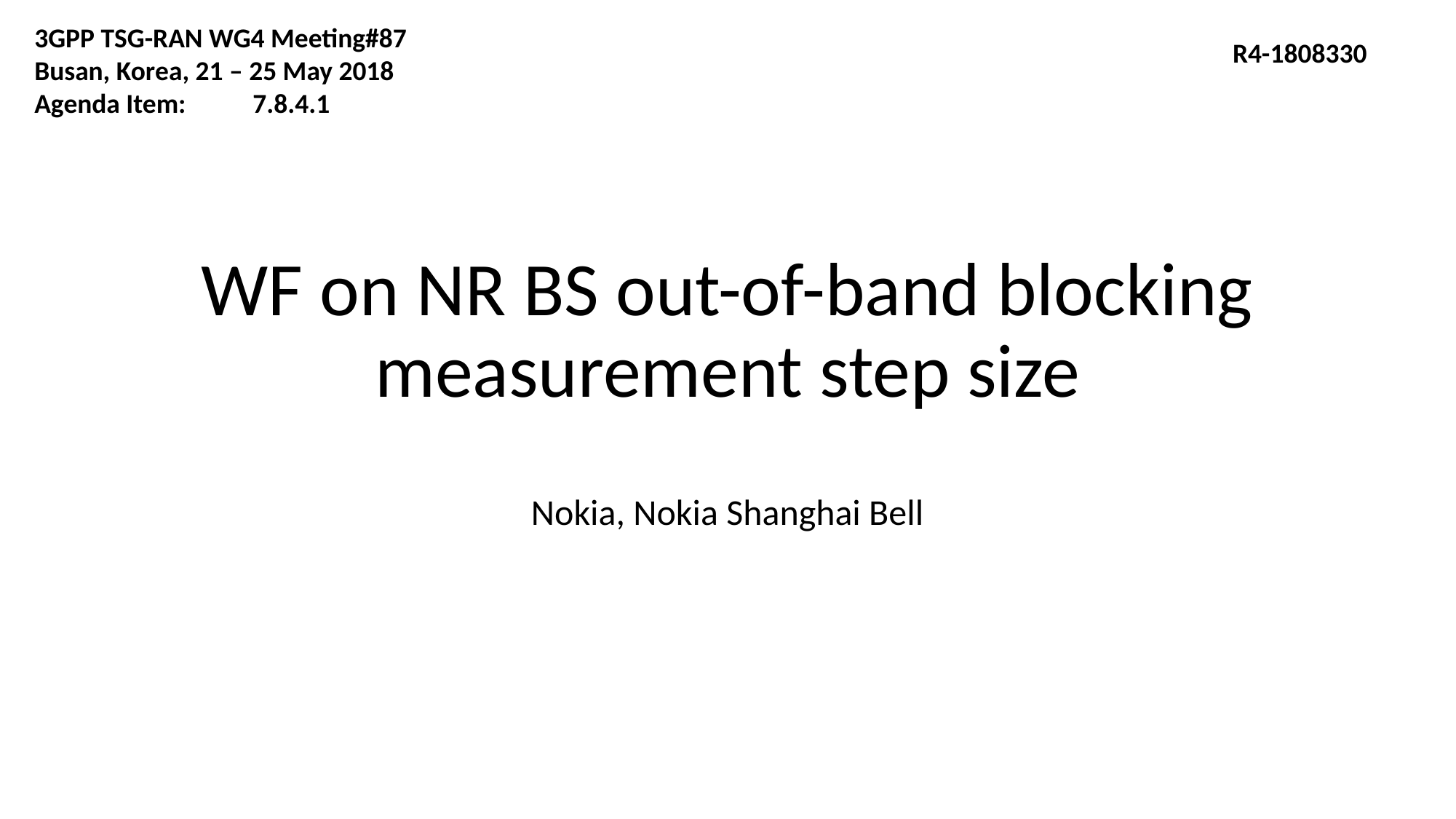

3GPP TSG-RAN WG4 Meeting#87
Busan, Korea, 21 – 25 May 2018
Agenda Item:	7.8.4.1
R4-1808330
# WF on NR BS out-of-band blocking measurement step size
Nokia, Nokia Shanghai Bell